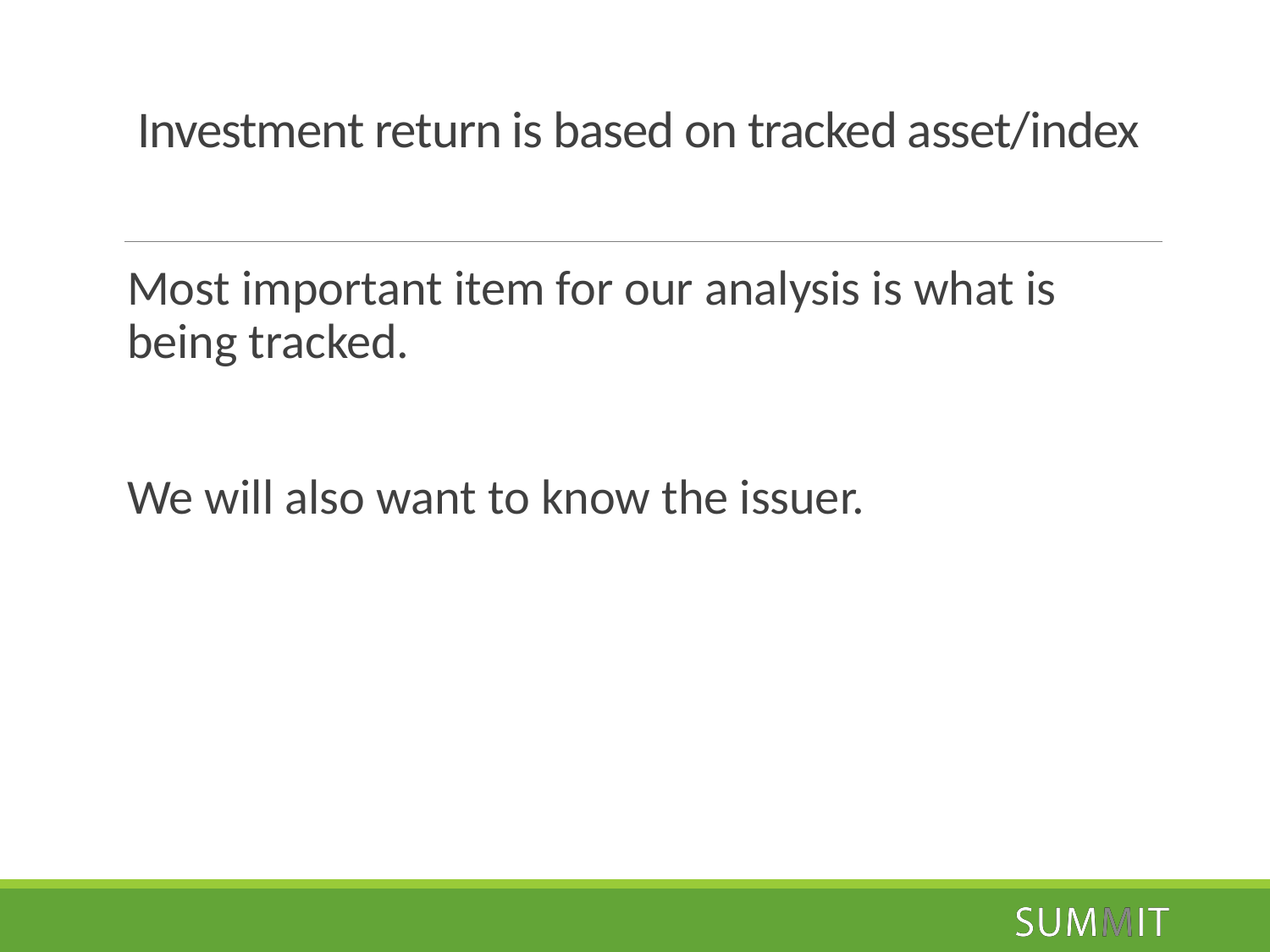

# Investment return is based on tracked asset/index
Most important item for our analysis is what is being tracked.

We will also want to know the issuer.